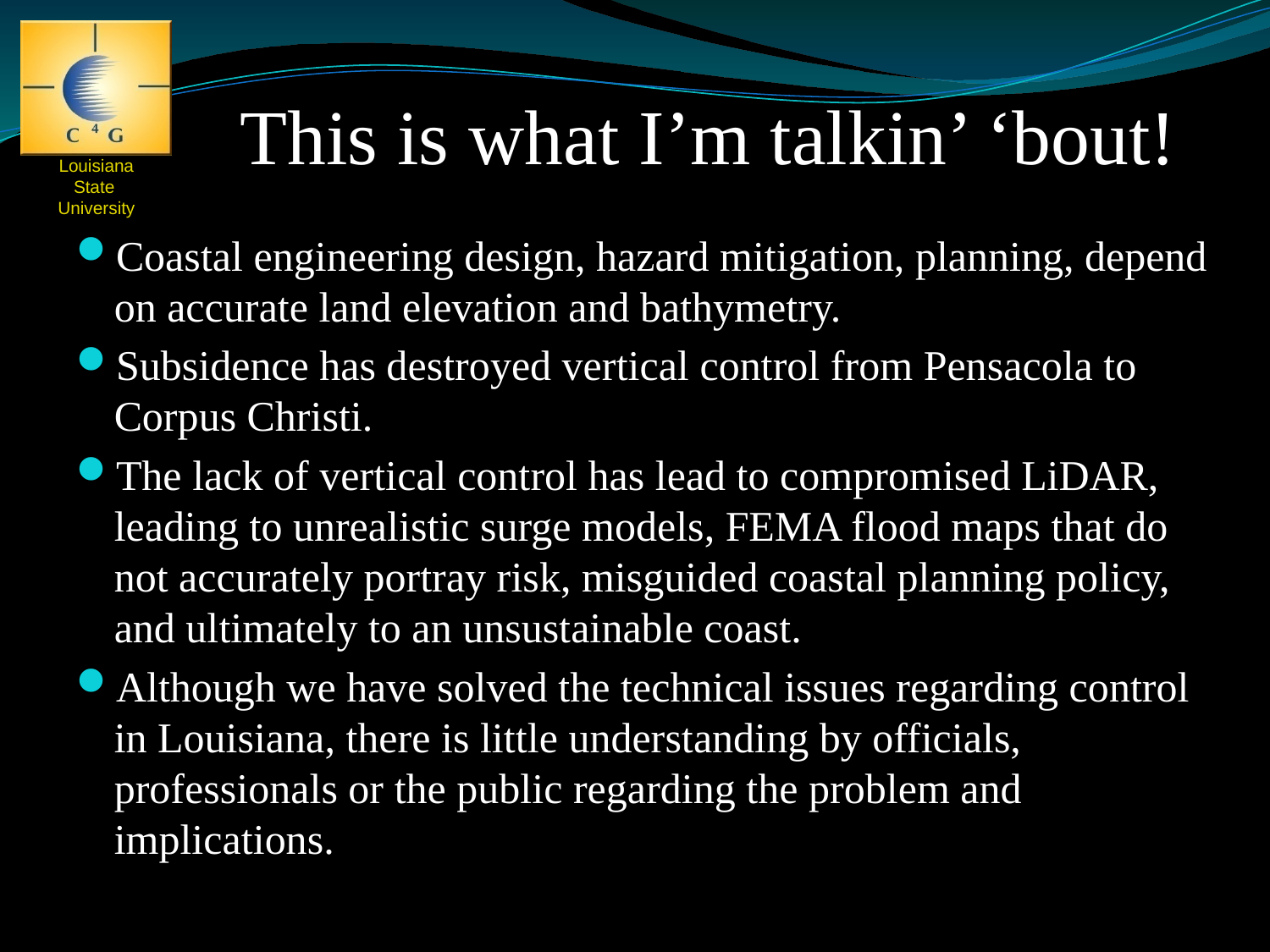

# This is what I’m talkin’ ‘bout!
Coastal engineering design, hazard mitigation, planning, depend on accurate land elevation and bathymetry.
Subsidence has destroyed vertical control from Pensacola to Corpus Christi.
The lack of vertical control has lead to compromised LiDAR, leading to unrealistic surge models, FEMA flood maps that do not accurately portray risk, misguided coastal planning policy, and ultimately to an unsustainable coast.
Although we have solved the technical issues regarding control in Louisiana, there is little understanding by officials, professionals or the public regarding the problem and implications.